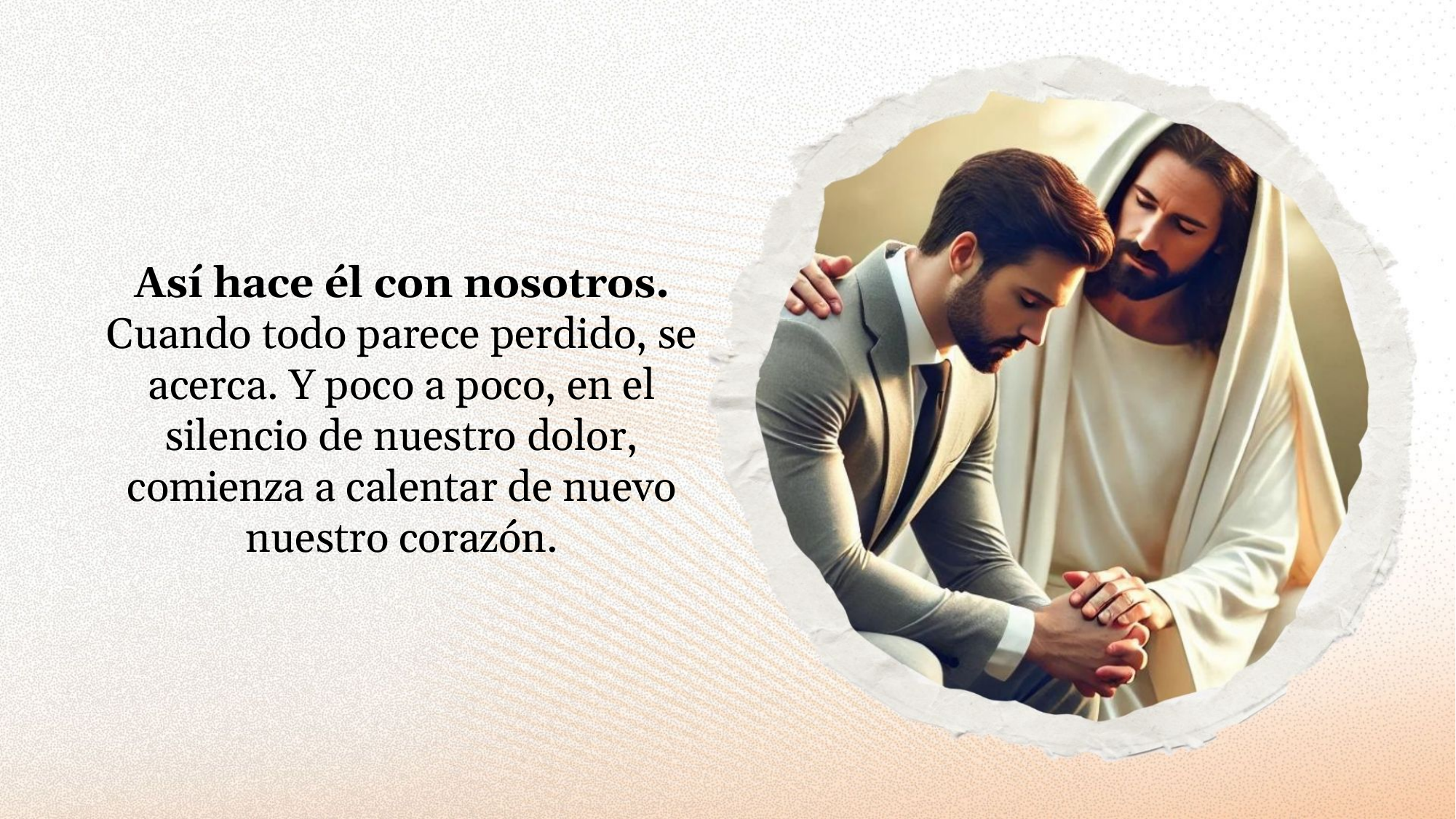

Así hace él con nosotros. Cuando todo parece perdido, se acerca. Y poco a poco, en el silencio de nuestro dolor, comienza a calentar de nuevo nuestro corazón.